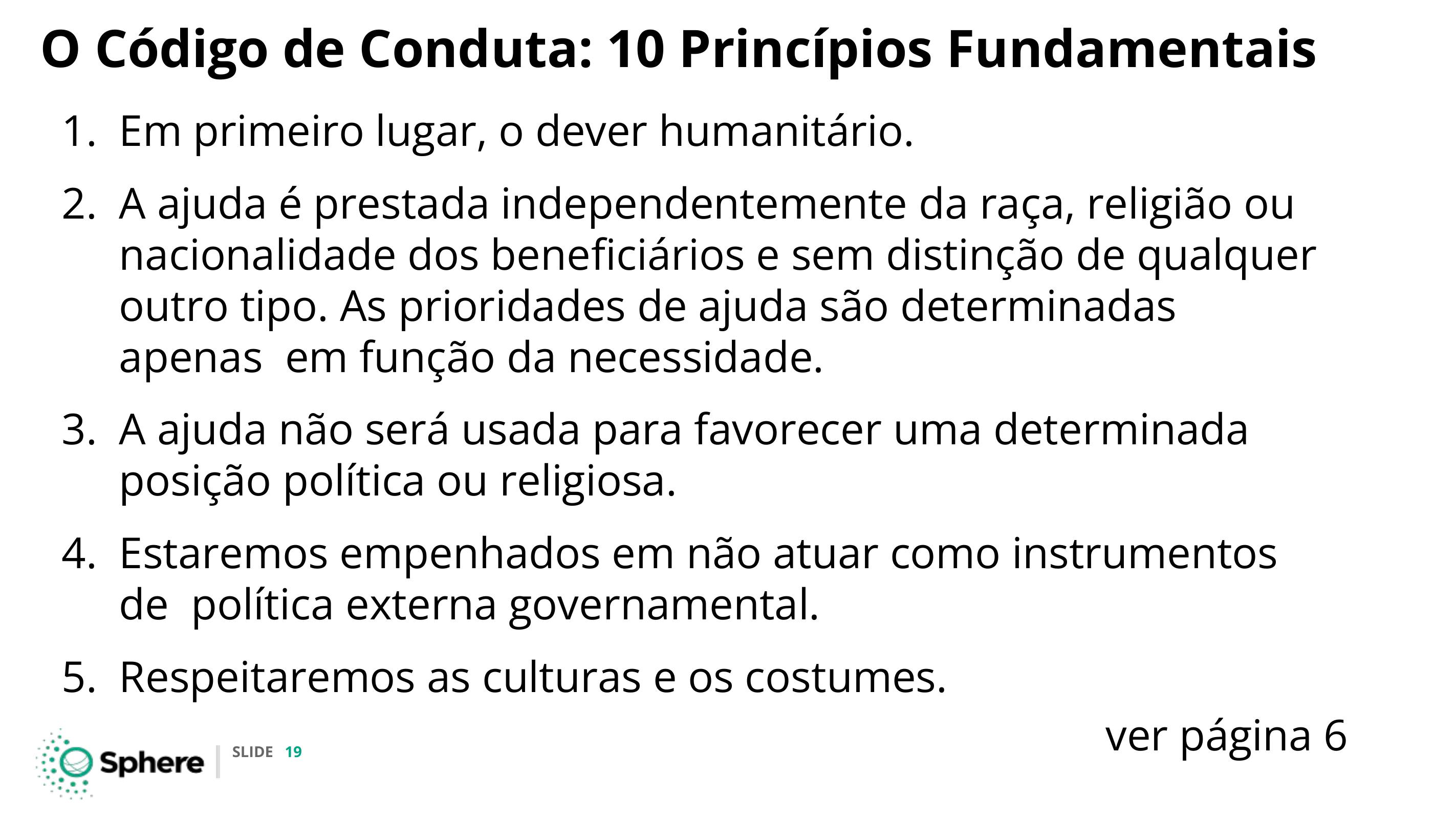

# O Código de Conduta: 10 Princípios Fundamentais
Em primeiro lugar, o dever humanitário.
A ajuda é prestada independentemente da raça, religião ou  nacionalidade dos beneficiários e sem distinção de qualquer outro tipo. As prioridades de ajuda são determinadas apenas  em função da necessidade.
A ajuda não será usada para favorecer uma determinada posição política ou religiosa.
Estaremos empenhados em não atuar como instrumentos de  política externa governamental.
Respeitaremos as culturas e os costumes.
ver página 6
SLIDE   19